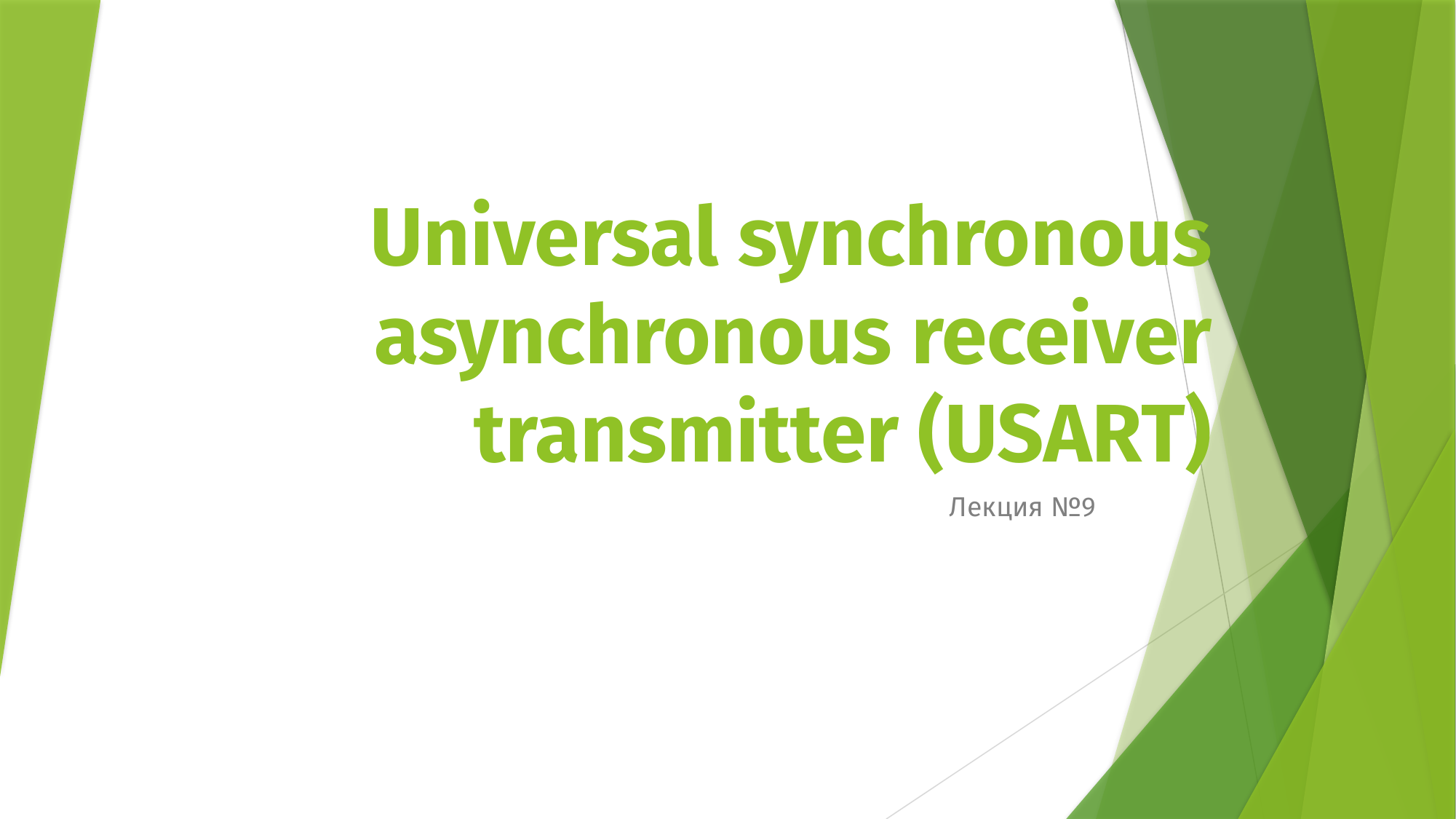

# Universal synchronous asynchronous receiver transmitter (USART)
Лекция №9